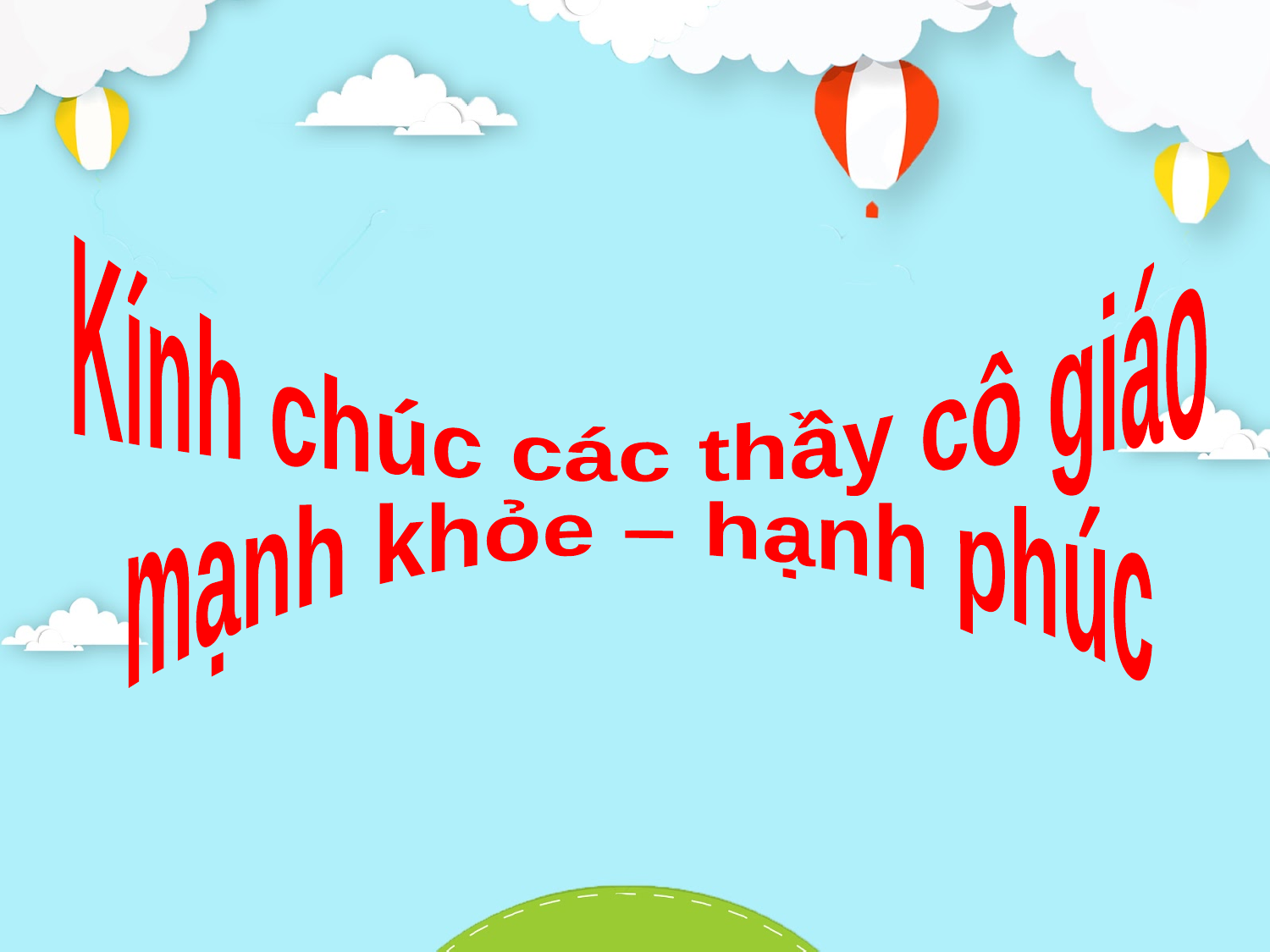

Kính chúc các thầy cô giáo
mạnh khỏe – hạnh phúc